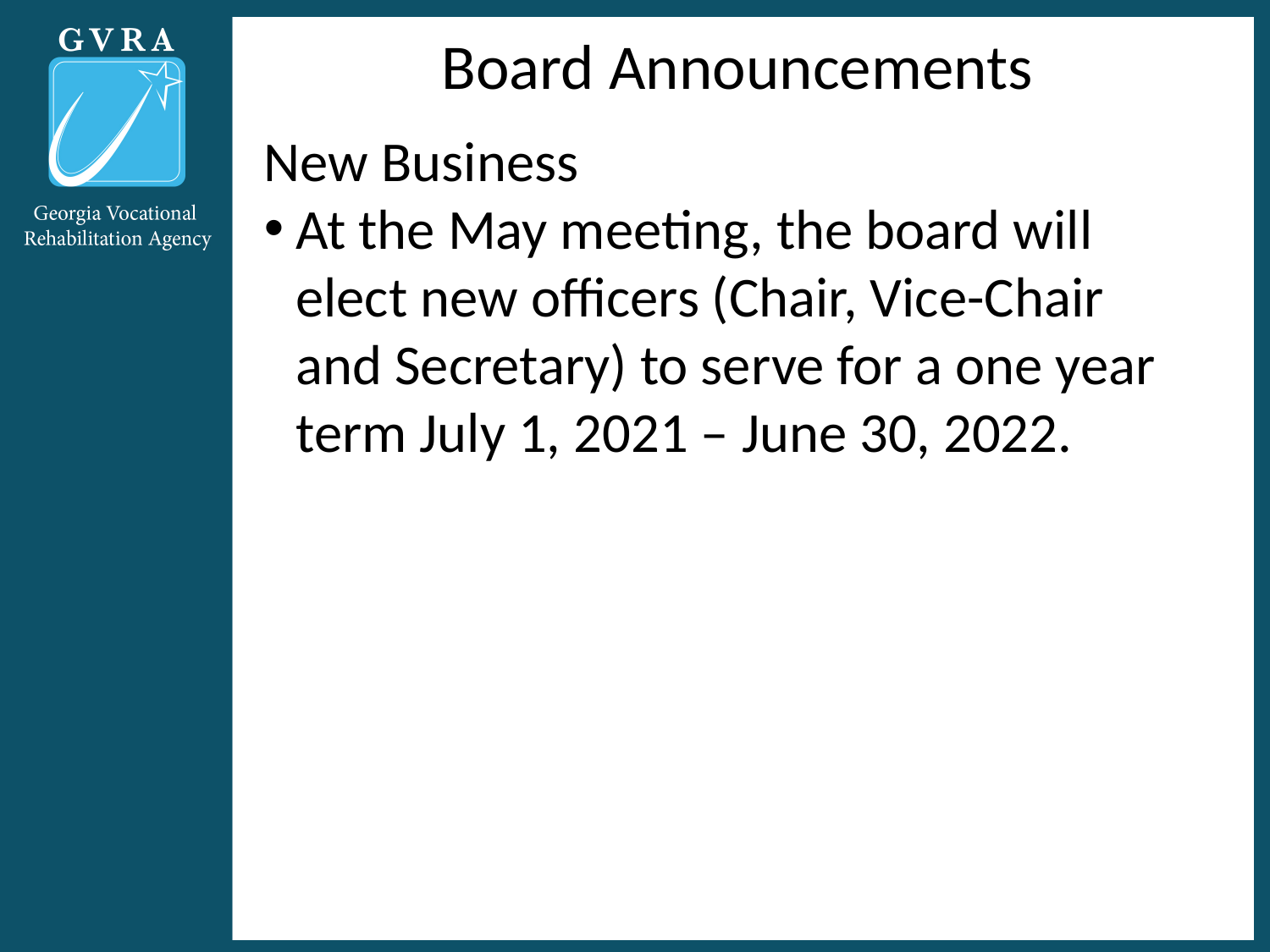

# Board Announcements
New Business
At the May meeting, the board will elect new officers (Chair, Vice-Chair and Secretary) to serve for a one year term July 1, 2021 – June 30, 2022.